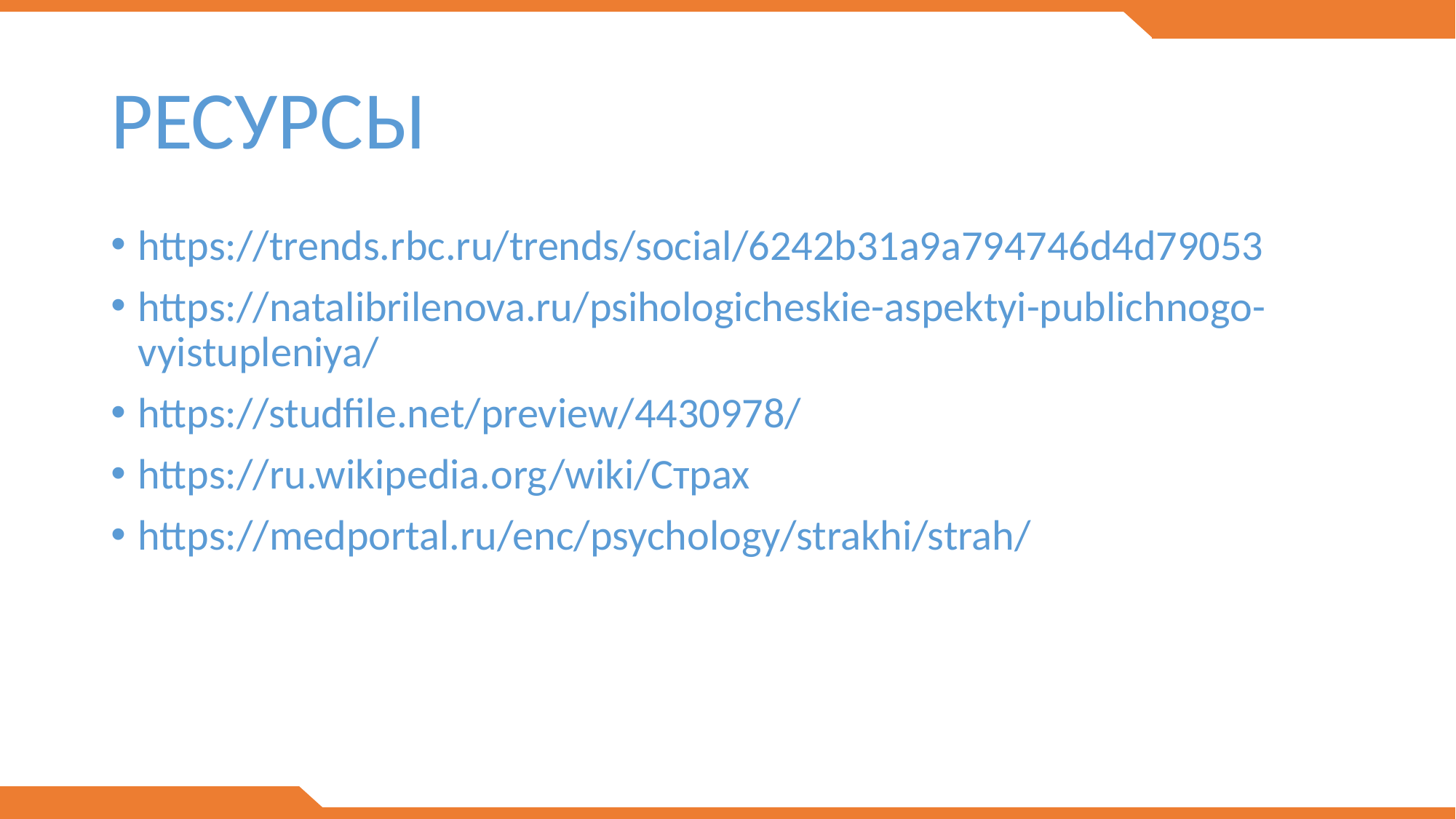

# РЕСУРСЫ
https://trends.rbc.ru/trends/social/6242b31a9a794746d4d79053
https://natalibrilenova.ru/psihologicheskie-aspektyi-publichnogo-vyistupleniya/
https://studfile.net/preview/4430978/
https://ru.wikipedia.org/wiki/Страх
https://medportal.ru/enc/psychology/strakhi/strah/